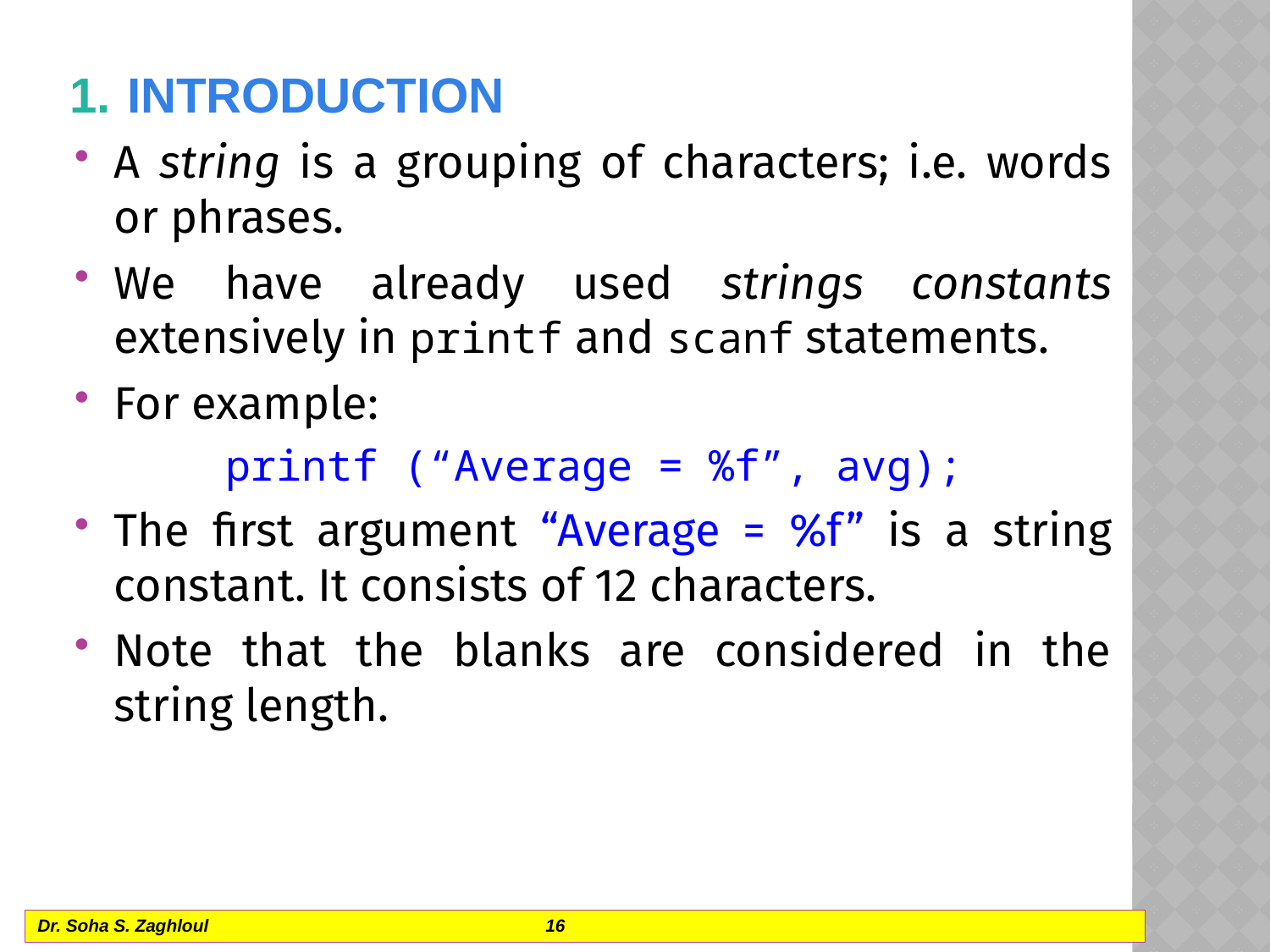

# 1. introduction
A string is a grouping of characters; i.e. words or phrases.
We have already used strings constants extensively in printf and scanf statements.
For example:
printf (“Average = %f”, avg);
The first argument “Average = %f” is a string constant. It consists of 12 characters.
Note that the blanks are considered in the string length.
Dr. Soha S. Zaghloul			16